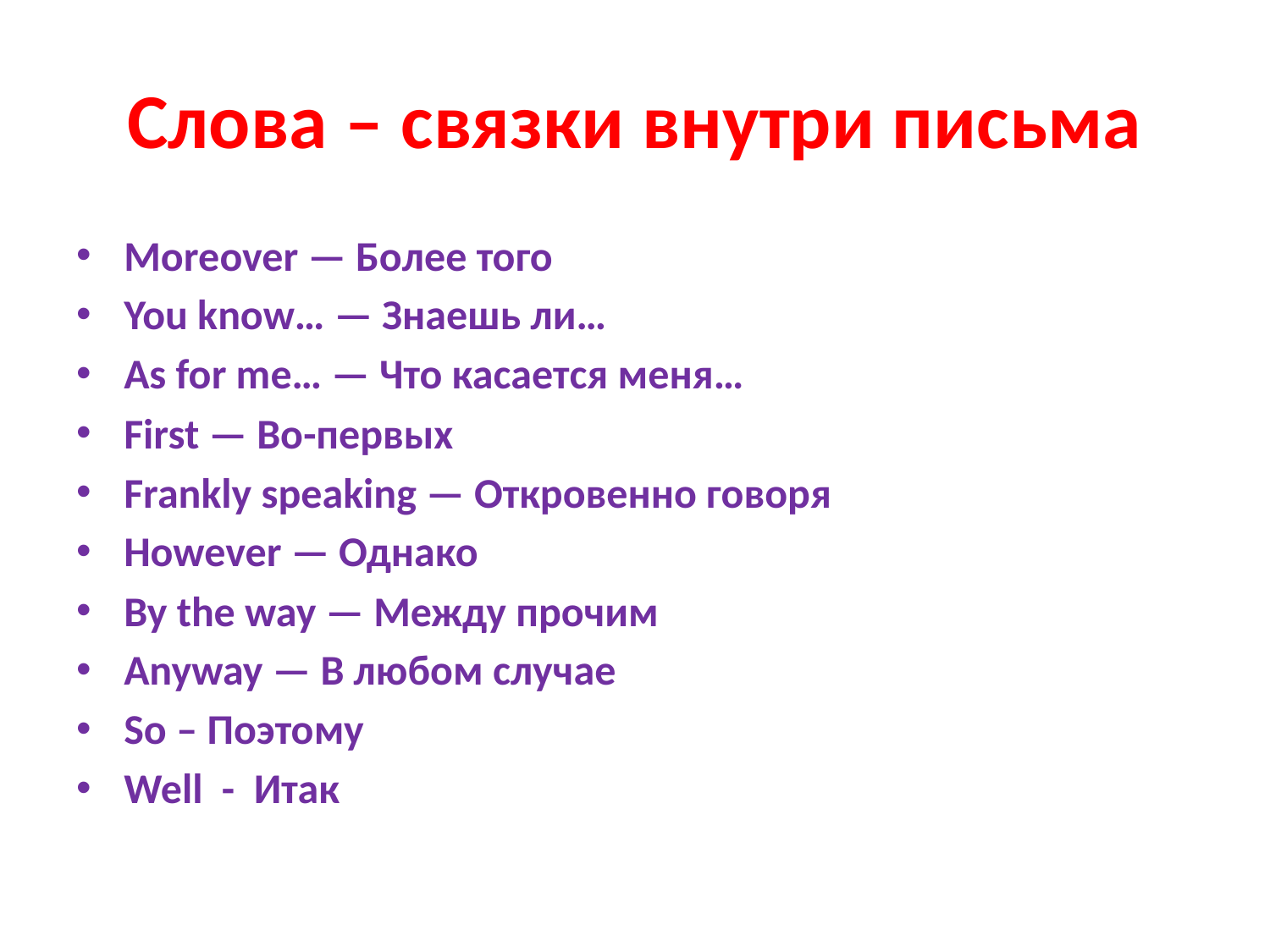

# Слова – связки внутри письма
Moreover — Более того
You know… — Знаешь ли…
As for me… — Что касается меня…
First — Во-первых
Frankly speaking — Откровенно говоря
However — Однако
By the way — Между прочим
Anyway — В любом случае
So – Поэтому
Well  -  Итак